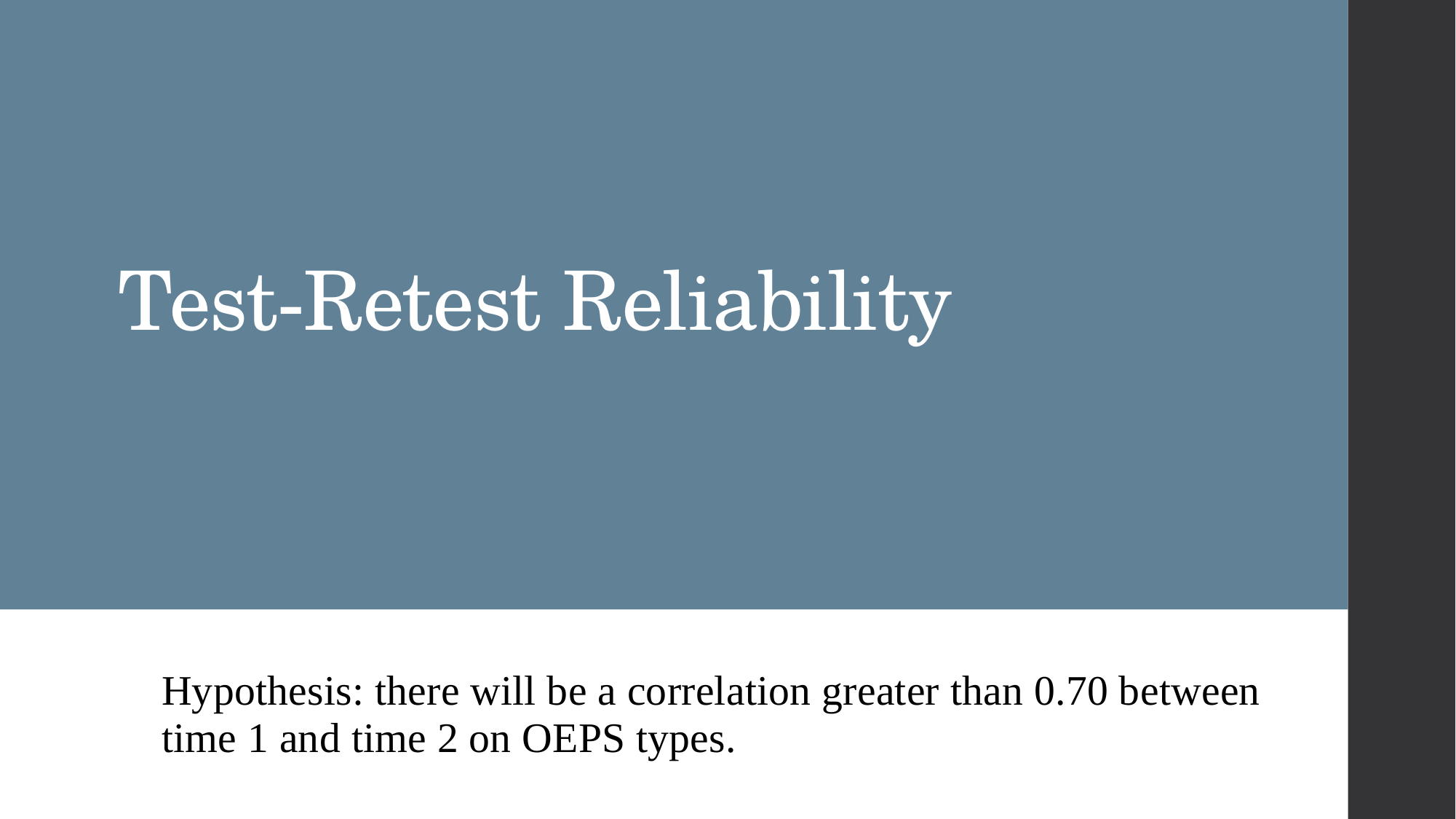

# Test-Retest Reliability

Hypothesis: there will be a correlation greater than 0.70 between time 1 and time 2 on OEPS types.